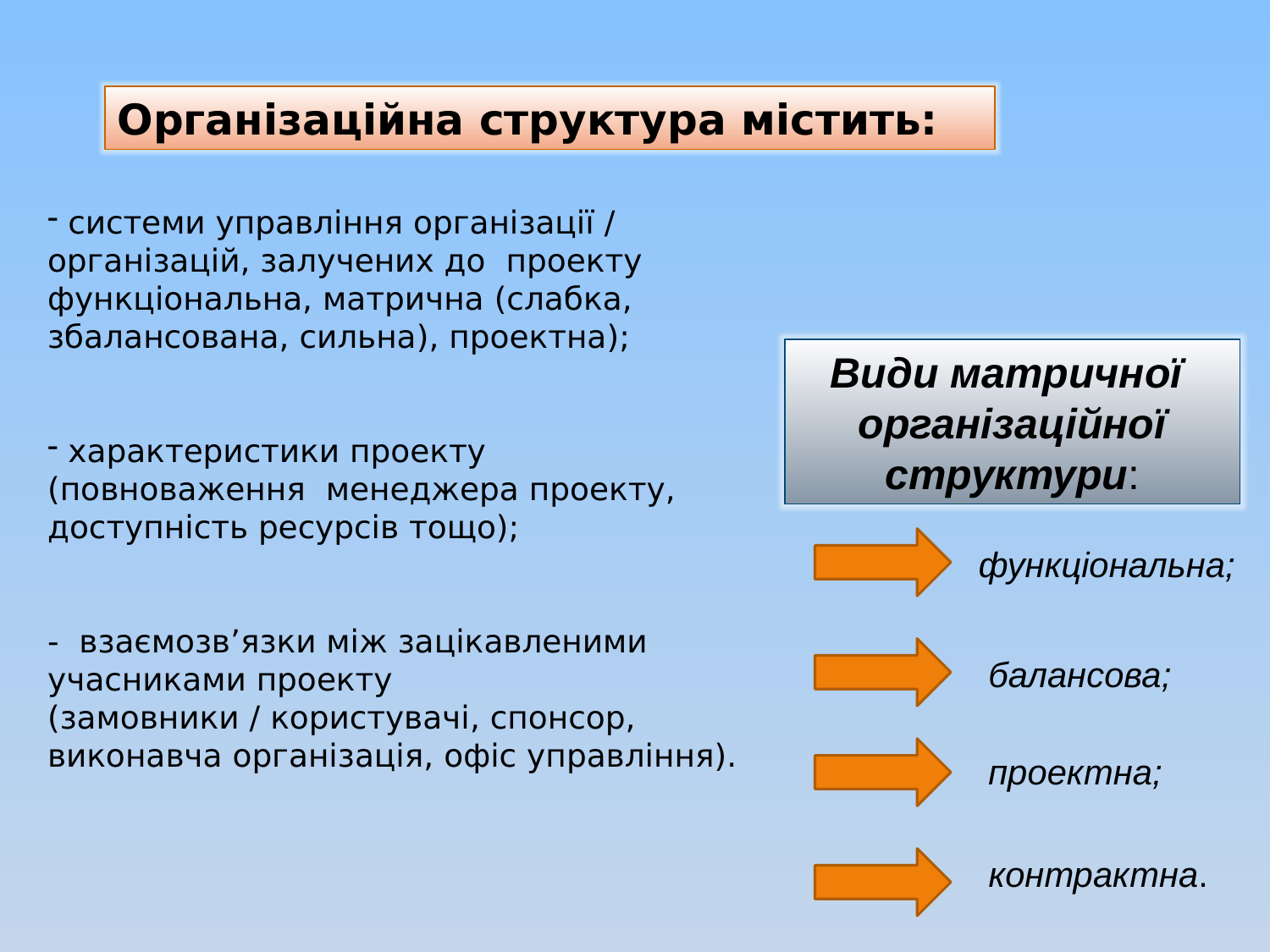

Організаційна структура містить:
 системи управління організації / організацій, залучених до  проекту функціональна, матрична (слабка, збалансована, сильна), проектна);

 характеристики проекту
(повноваження  менеджера проекту, доступність ресурсів тощо);

-  взаємозв’язки між зацікавленими учасниками проекту
(замовники / користувачі, спонсор, виконавча організація, офіс управління).
Види матричної
організаційної структури:

функціональна;

балансова;

проектна;
контрактна.